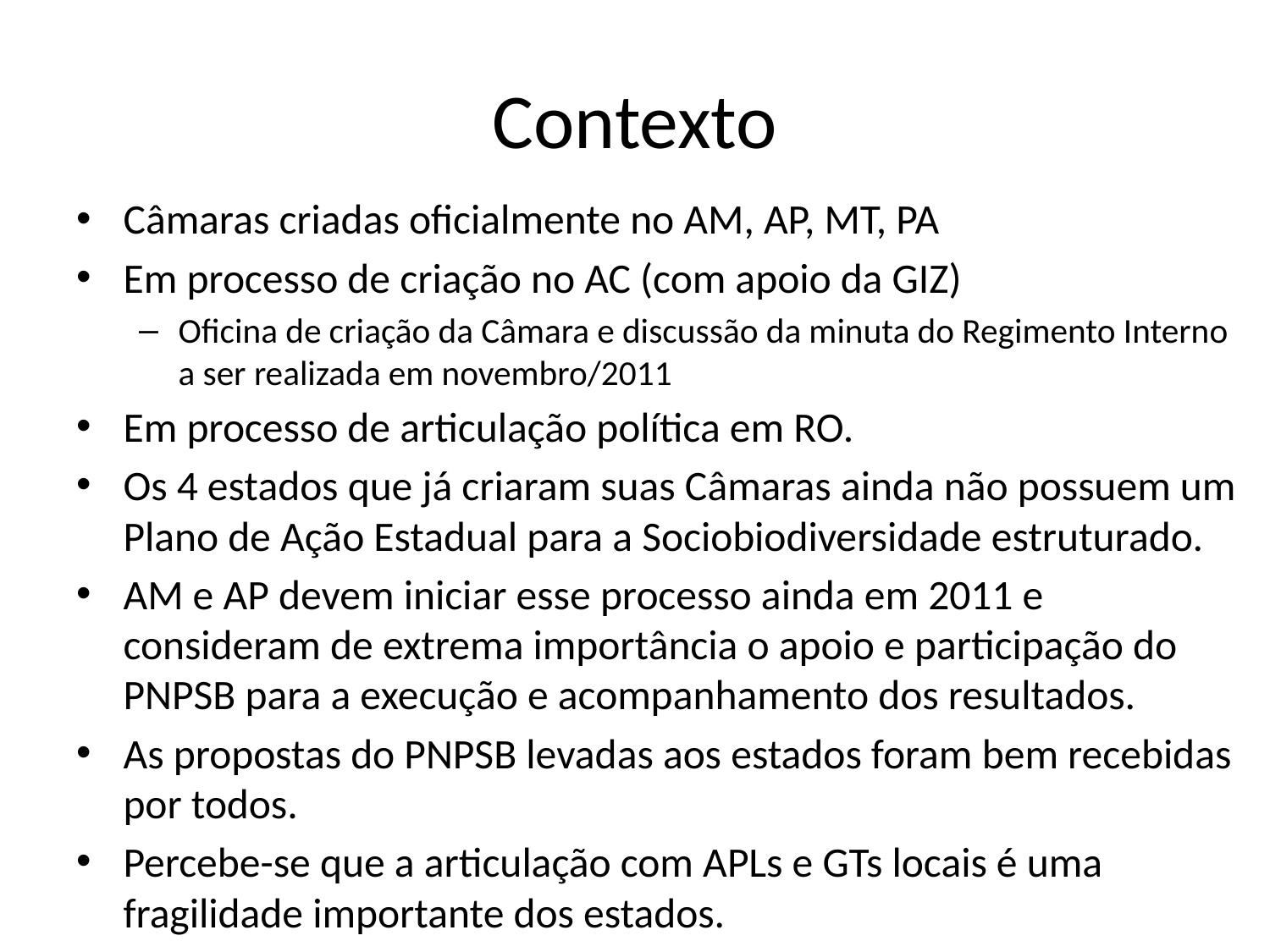

# Contexto
Câmaras criadas oficialmente no AM, AP, MT, PA
Em processo de criação no AC (com apoio da GIZ)
Oficina de criação da Câmara e discussão da minuta do Regimento Interno a ser realizada em novembro/2011
Em processo de articulação política em RO.
Os 4 estados que já criaram suas Câmaras ainda não possuem um Plano de Ação Estadual para a Sociobiodiversidade estruturado.
AM e AP devem iniciar esse processo ainda em 2011 e consideram de extrema importância o apoio e participação do PNPSB para a execução e acompanhamento dos resultados.
As propostas do PNPSB levadas aos estados foram bem recebidas por todos.
Percebe-se que a articulação com APLs e GTs locais é uma fragilidade importante dos estados.